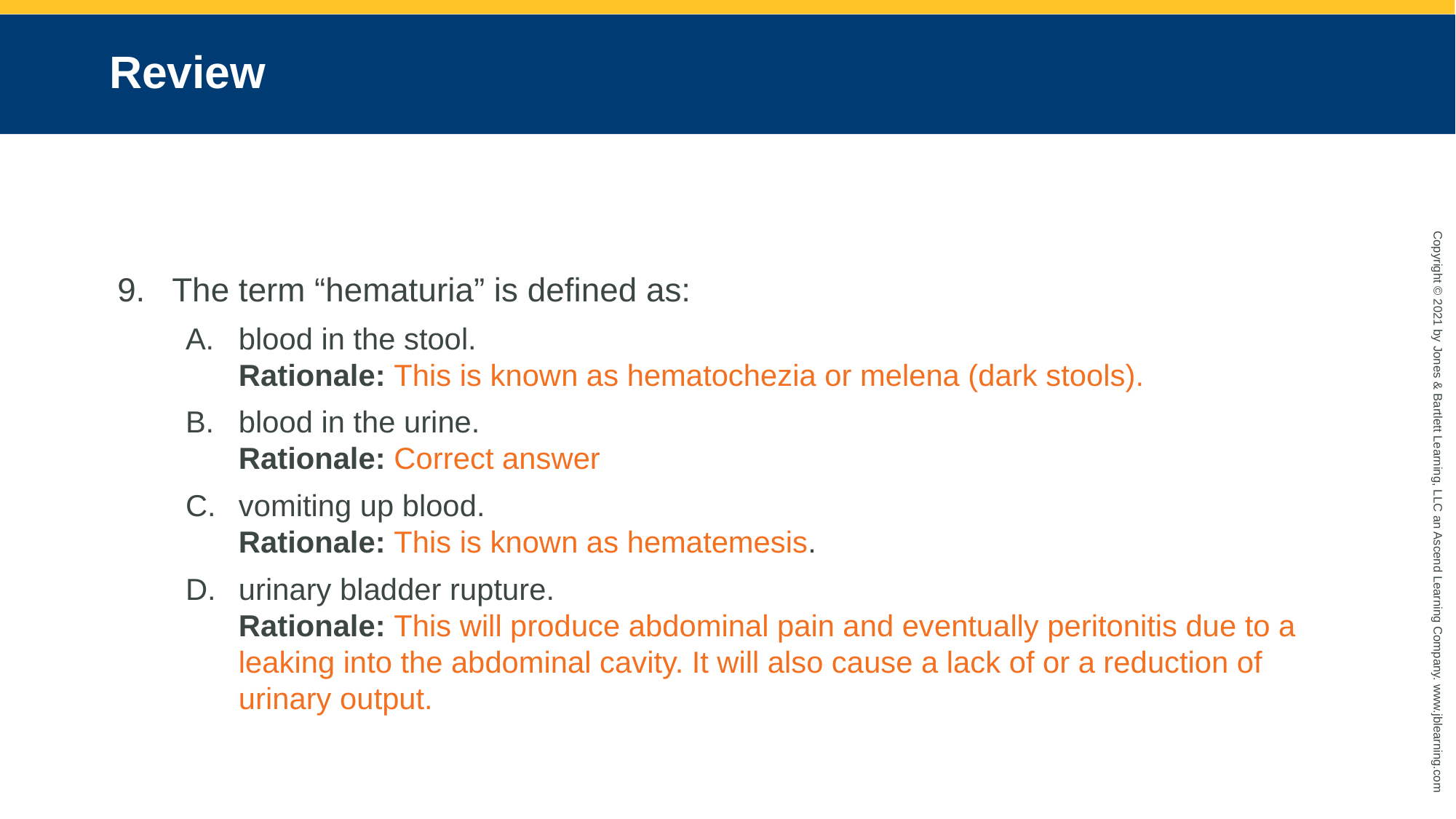

# Review
The term “hematuria” is defined as:
blood in the stool.
Rationale: This is known as hematochezia or melena (dark stools).
blood in the urine.
Rationale: Correct answer
vomiting up blood.
Rationale: This is known as hematemesis.
urinary bladder rupture.
Rationale: This will produce abdominal pain and eventually peritonitis due to a leaking into the abdominal cavity. It will also cause a lack of or a reduction of urinary output.